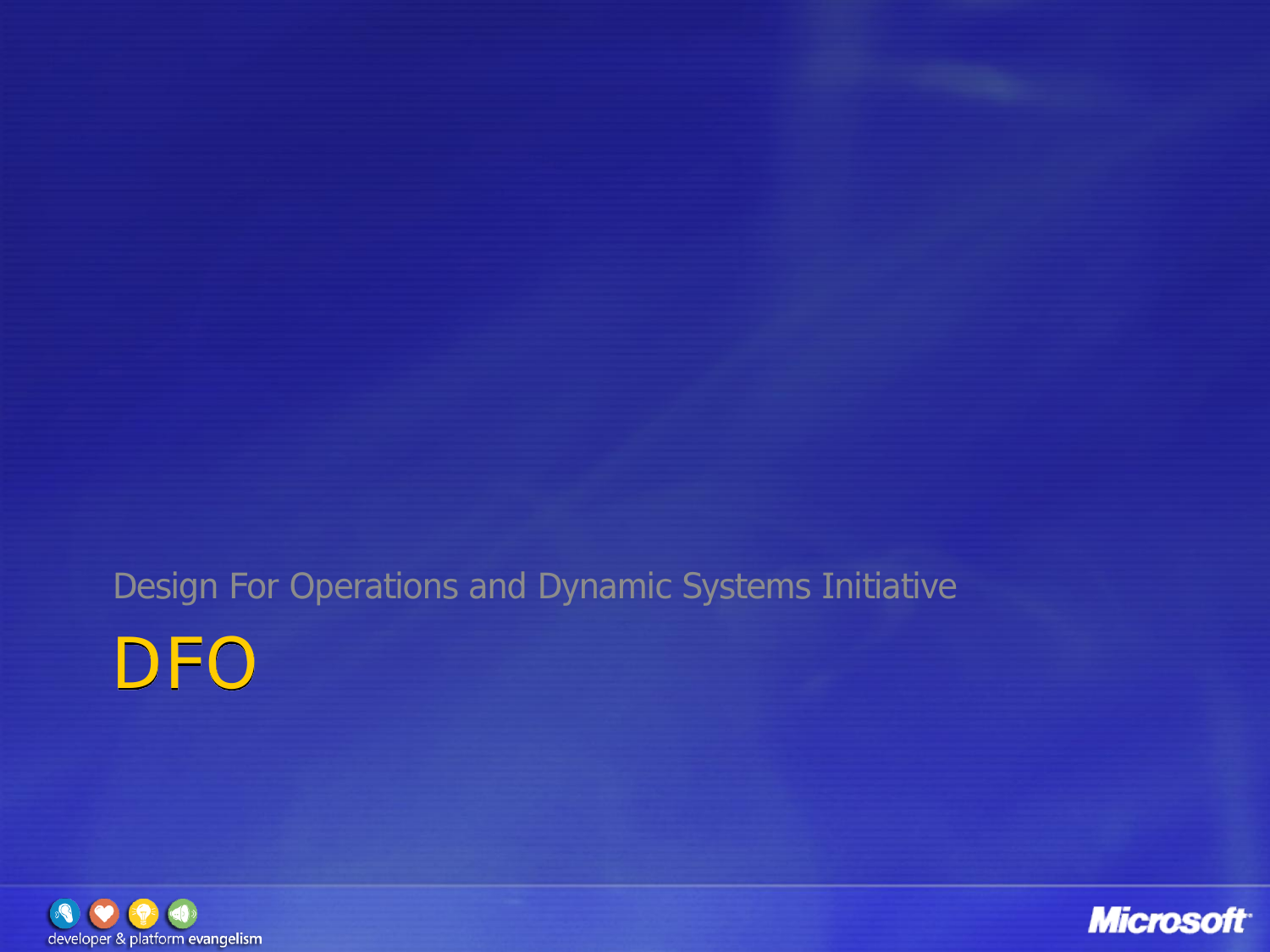

Design For Operations and Dynamic Systems Initiative
# DFO